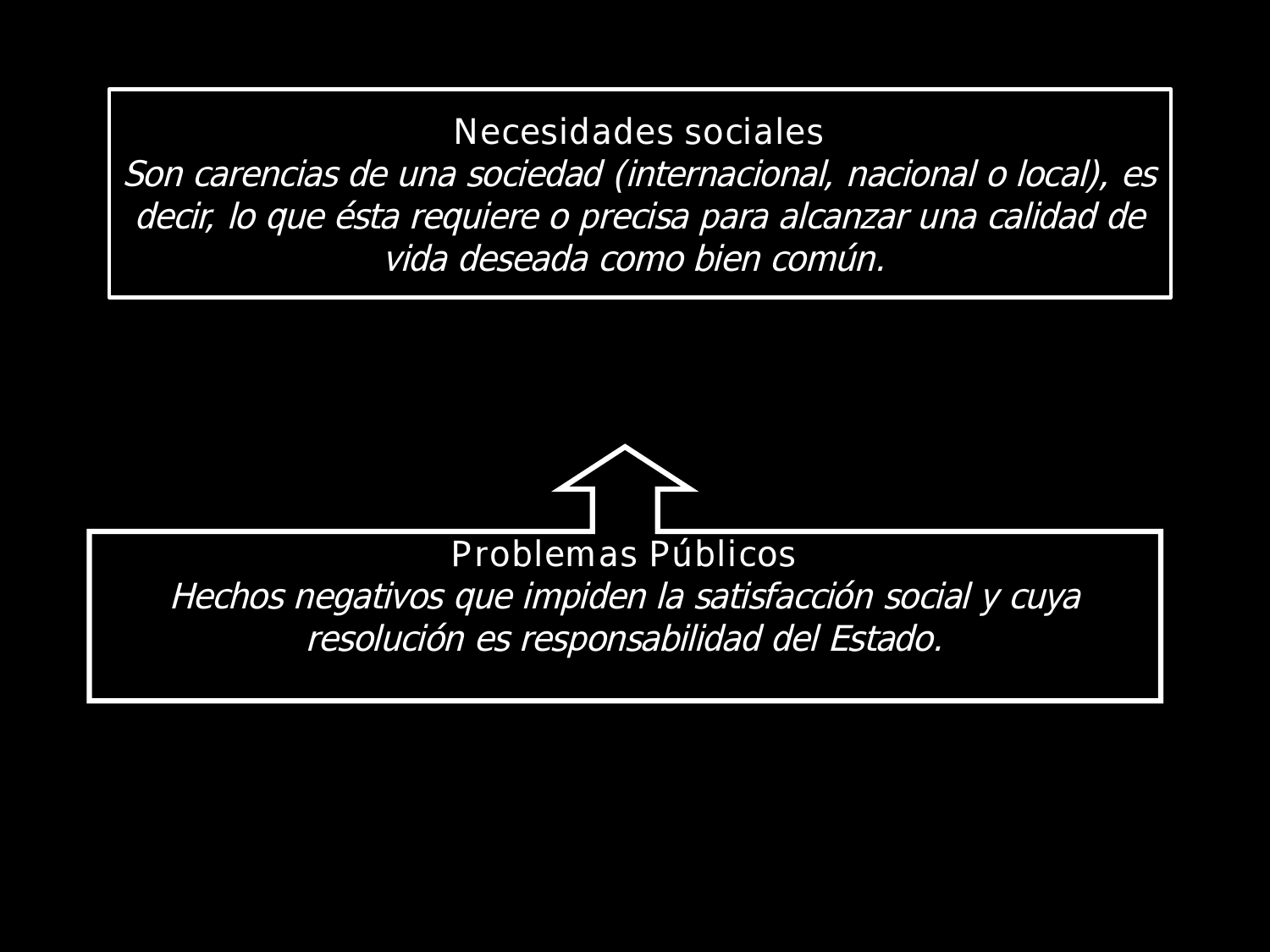

Necesidades sociales
Son carencias de una sociedad (internacional, nacional o local), es decir, lo que ésta requiere o precisa para alcanzar una calidad de vida deseada como bien común.
Problemas Públicos
Hechos negativos que impiden la satisfacción social y cuya resolución es responsabilidad del Estado.